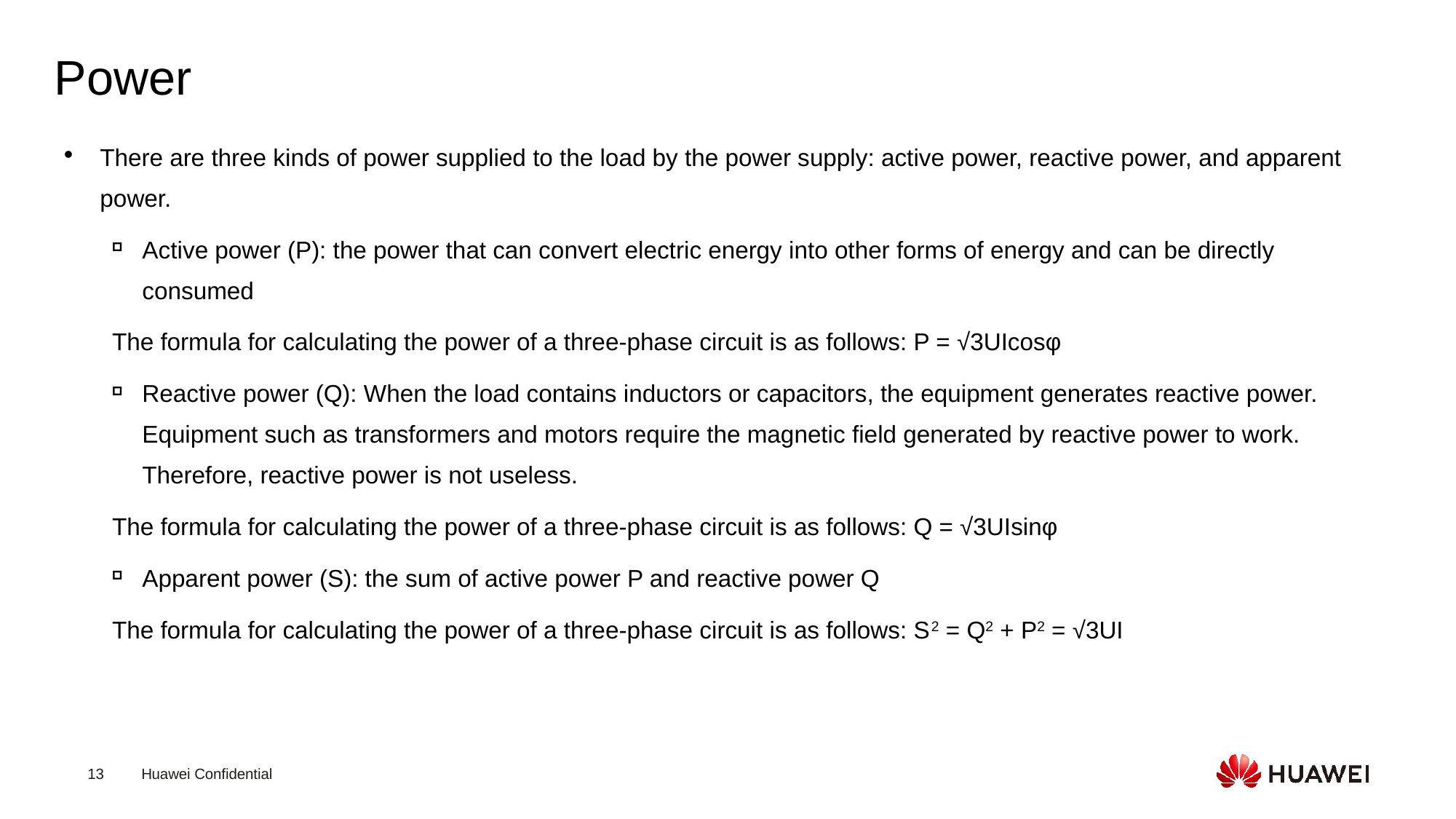

# Power
There are three kinds of power supplied to the load by the power supply: active power, reactive power, and apparent power.
Active power (P): the power that can convert electric energy into other forms of energy and can be directly consumed
The formula for calculating the power of a three-phase circuit is as follows: P = √3UIcosφ
Reactive power (Q): When the load contains inductors or capacitors, the equipment generates reactive power. Equipment such as transformers and motors require the magnetic field generated by reactive power to work. Therefore, reactive power is not useless.
The formula for calculating the power of a three-phase circuit is as follows: Q = √3UIsinφ
Apparent power (S): the sum of active power P and reactive power Q
The formula for calculating the power of a three-phase circuit is as follows: S2 = Q2 + P2 = √3UI